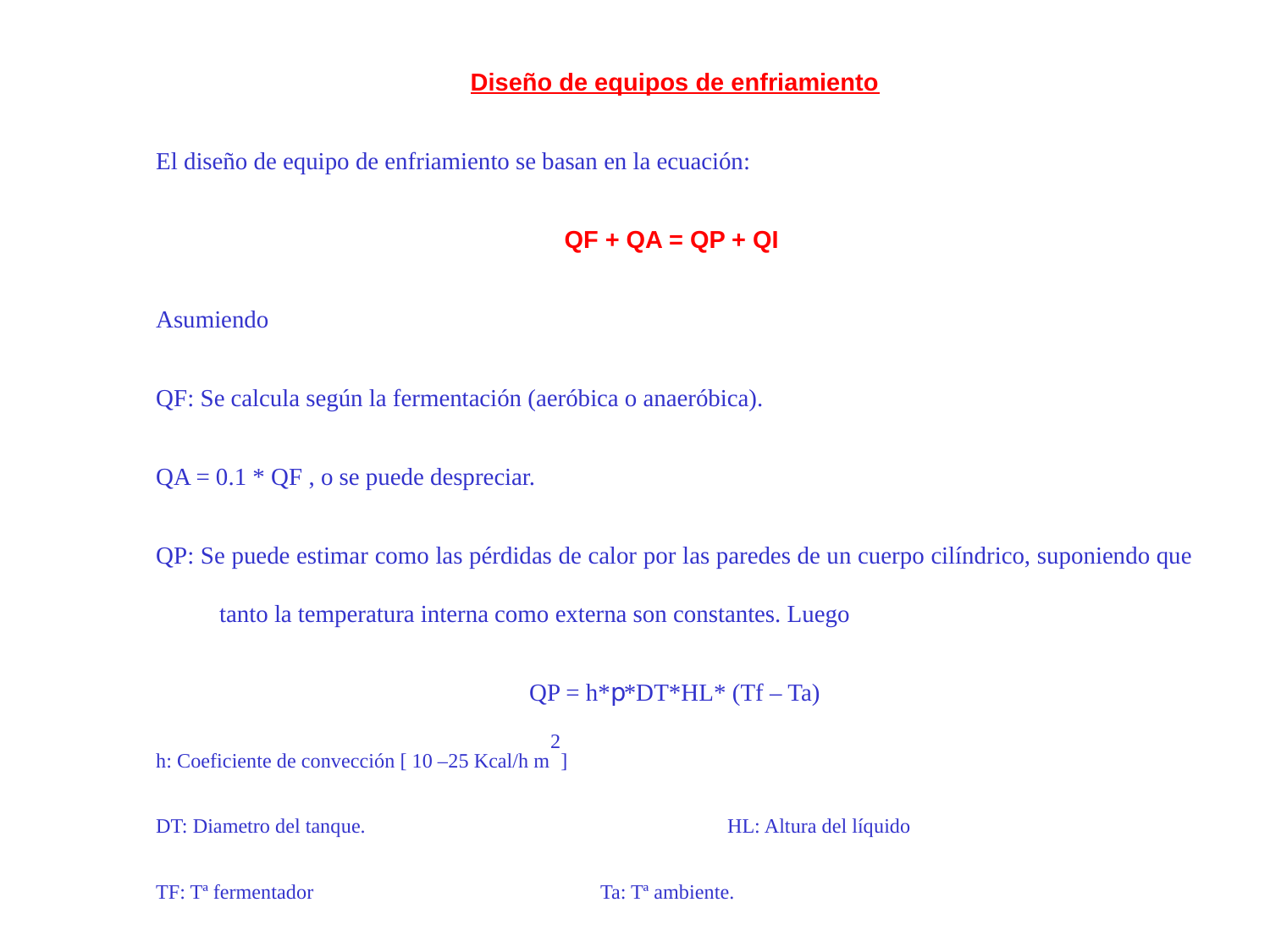

Diseño de equipos de enfriamiento
El diseño de equipo de enfriamiento se basan en la ecuación:
QF + QA = QP + QI
Asumiendo
QF: Se calcula según la fermentación (aeróbica o anaeróbica).
QA = 0.1 * QF , o se puede despreciar.
QP: Se puede estimar como las pérdidas de calor por las paredes de un cuerpo cilíndrico, suponiendo que tanto la temperatura interna como externa son constantes. Luego
QP = h*π*DT*HL* (Tf – Ta)
h: Coeficiente de convección [ 10 –25 Kcal/h m2]
DT: Diametro del tanque.			HL: Altura del líquido
TF: Tª fermentador			Ta: Tª ambiente.